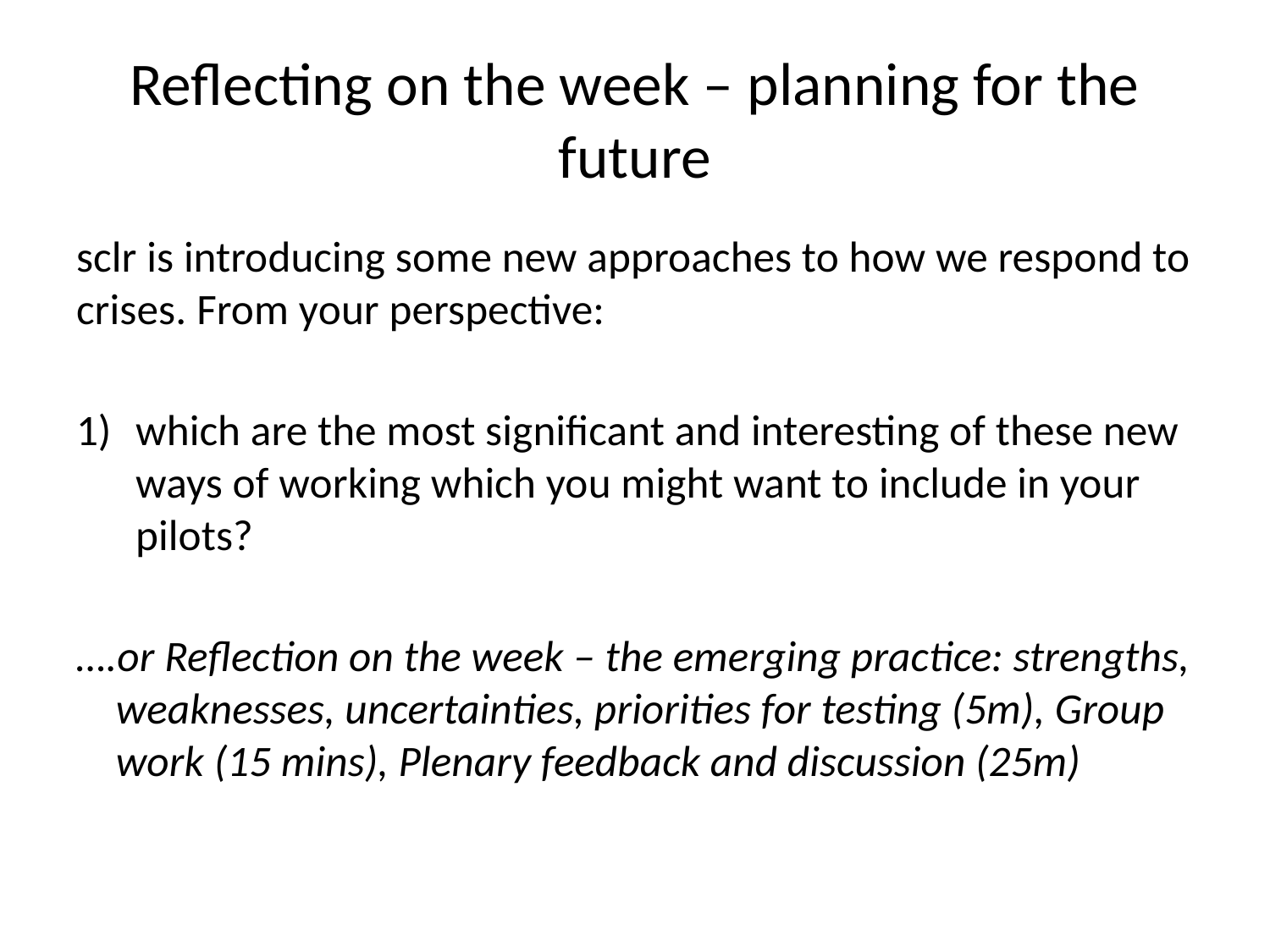

# Reflecting on the week – planning for the future
sclr is introducing some new approaches to how we respond to crises. From your perspective:

which are the most significant and interesting of these new ways of working which you might want to include in your pilots?

….or Reflection on the week – the emerging practice: strengths, weaknesses, uncertainties, priorities for testing (5m), Group work (15 mins), Plenary feedback and discussion (25m)